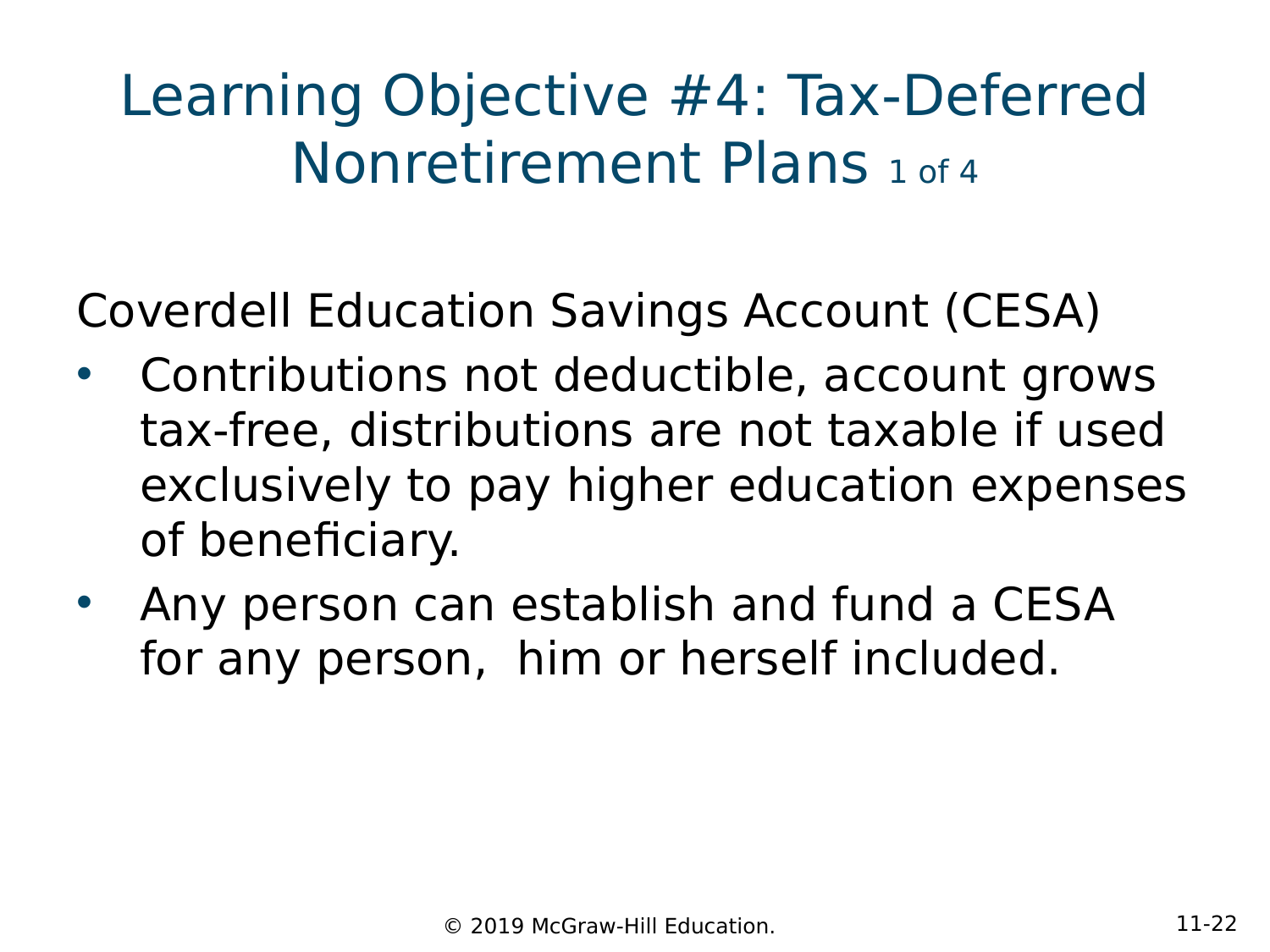

# Learning Objective #4: Tax-Deferred Nonretirement Plans 1 of 4
Coverdell Education Savings Account (CESA)
Contributions not deductible, account grows tax-free, distributions are not taxable if used exclusively to pay higher education expenses of beneficiary.
Any person can establish and fund a CESA for any person,  him or herself included.